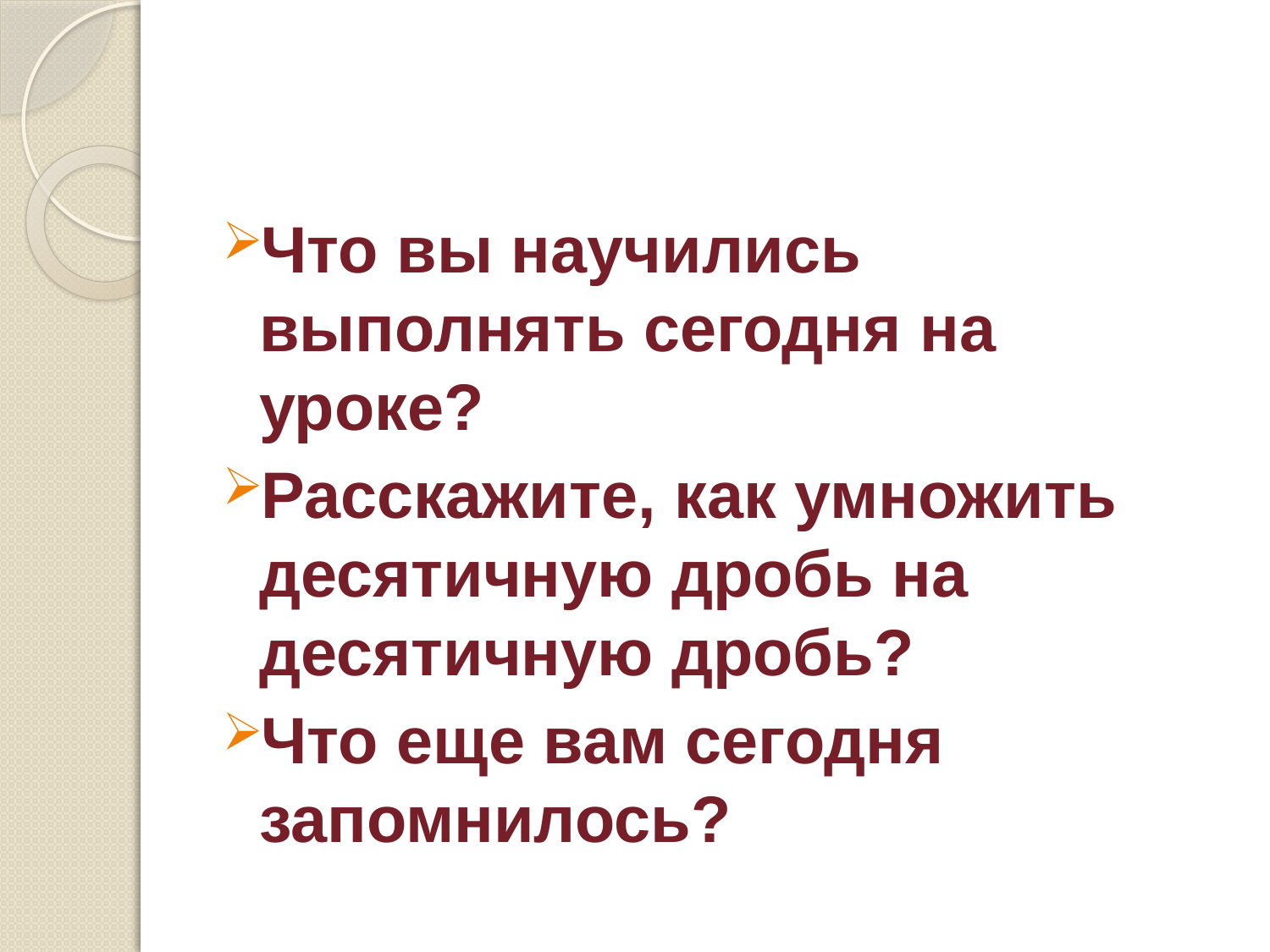

Что вы научились выполнять сегодня на уроке?
Расскажите, как умножить десятичную дробь на десятичную дробь?
Что еще вам сегодня запомнилось?